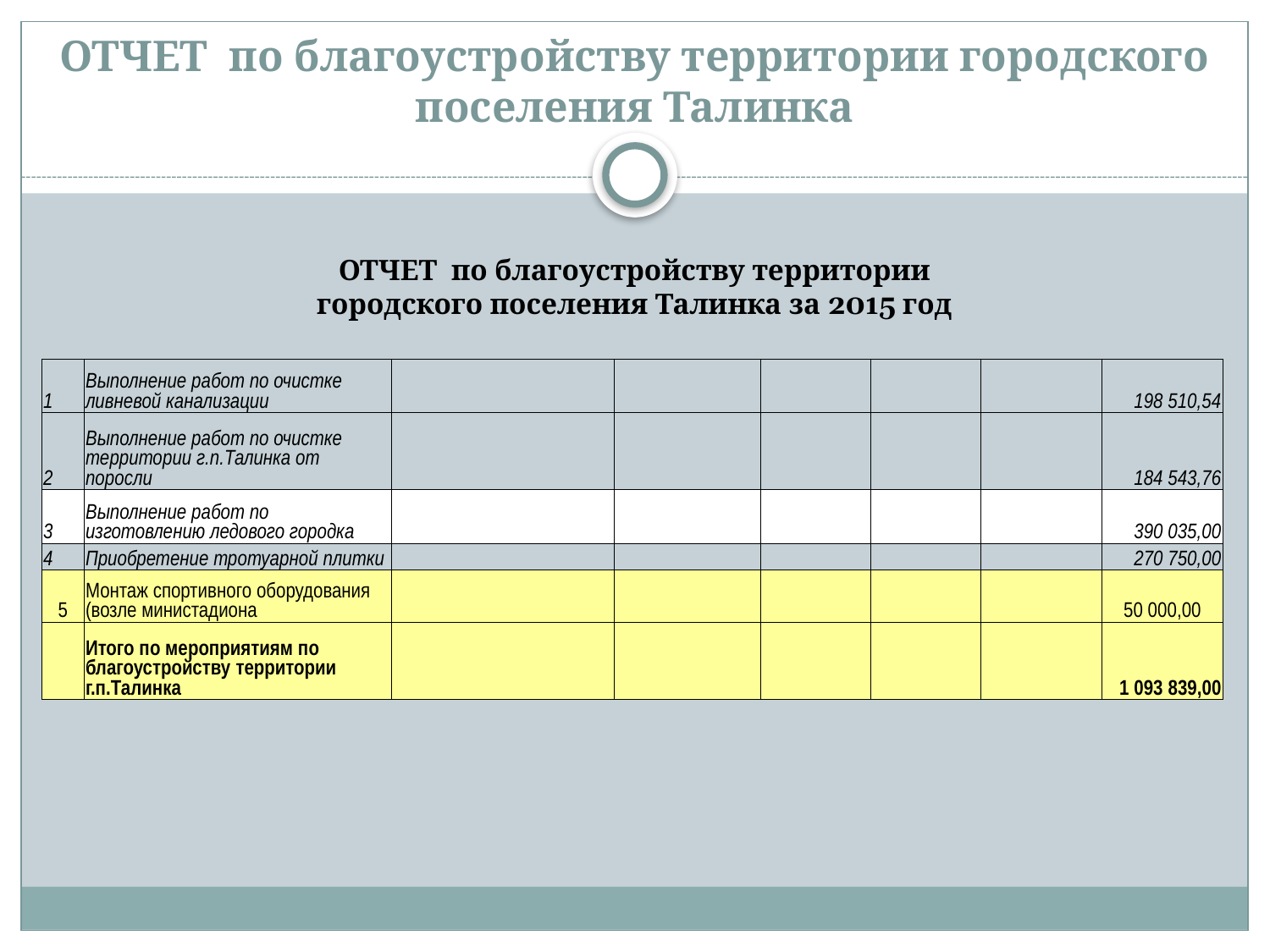

# ОТЧЕТ  по благоустройству территории городского поселения Талинка
ОТЧЕТ  по благоустройству территории
городского поселения Талинка за 2015 год
| 1 | Выполнение работ по очистке ливневой канализации |  |  |  |  |  | 198 510,54 |
| --- | --- | --- | --- | --- | --- | --- | --- |
| 2 | Выполнение работ по очистке территории г.п.Талинка от поросли |  |  |  |  |  | 184 543,76 |
| 3 | Выполнение работ по изготовлению ледового городка |  |  |  |  |  | 390 035,00 |
| 4 | Приобретение тротуарной плитки |  |  |  |  |  | 270 750,00 |
| 5 | Монтаж спортивного оборудования (возле министадиона |  |  |  |  |  | 50 000,00 |
|  | Итого по мероприятиям по благоустройству территории г.п.Талинка |  |  |  |  |  | 1 093 839,00 |